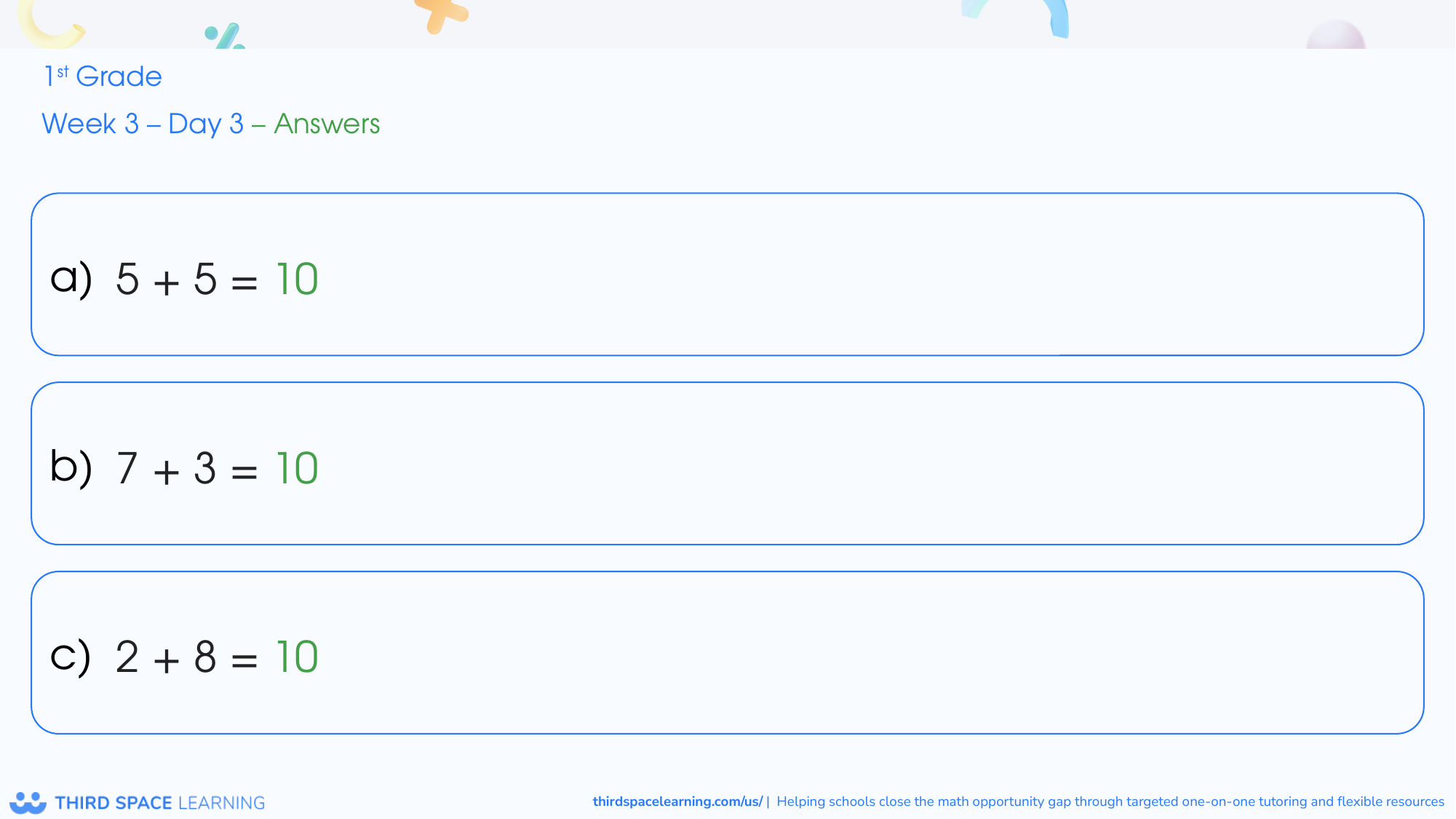

1st Grade
Week 3 – Day 3 – Answers
5 + 5 = 10
7 + 3 = 10
2 + 8 = 10